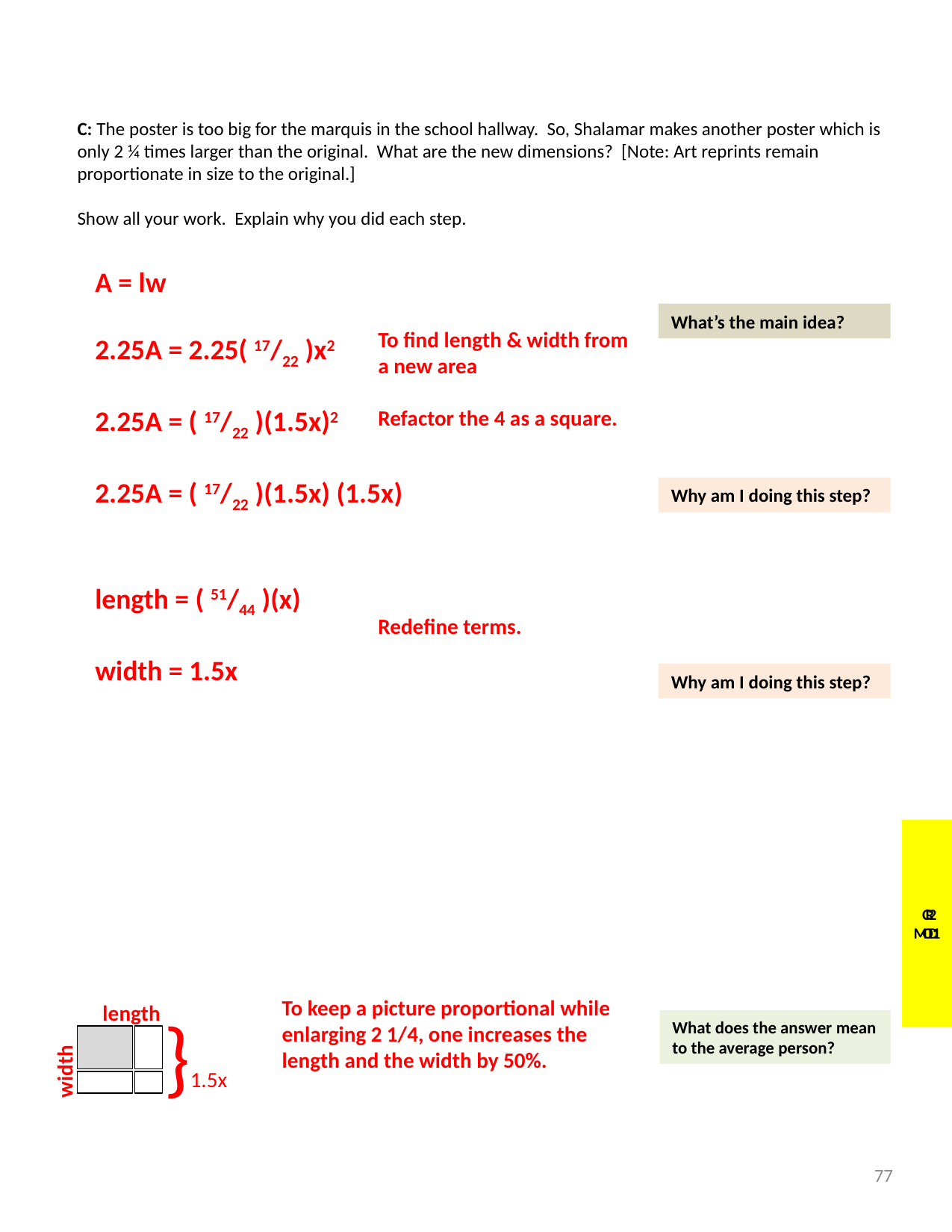

C: The poster is too big for the marquis in the school hallway.  So, Shalamar makes another poster which is only 2 ¼ times larger than the original.  What are the new dimensions?  [Note: Art reprints remain proportionate in size to the original.]

Show all your work.  Explain why you did each step.

A = lw

2.25A = 2.25( 17/22 )x2

2.25A = ( 17/22 )(1.5x)2

2.25A = ( 17/22 )(1.5x) (1.5x)

length = ( 51/44 )(x)

width = 1.5x

What’s the main idea?
To find length & width from a new area

Refactor the 4 as a square.

Redefine terms.
Why am I doing this step?
Why am I doing this step?
CR 2 MOD 1
To keep a picture proportional while enlarging 2 1/4, one increases the length and the width by 50%.
length

width

}1.5x
What does the answer mean to the average person?
77